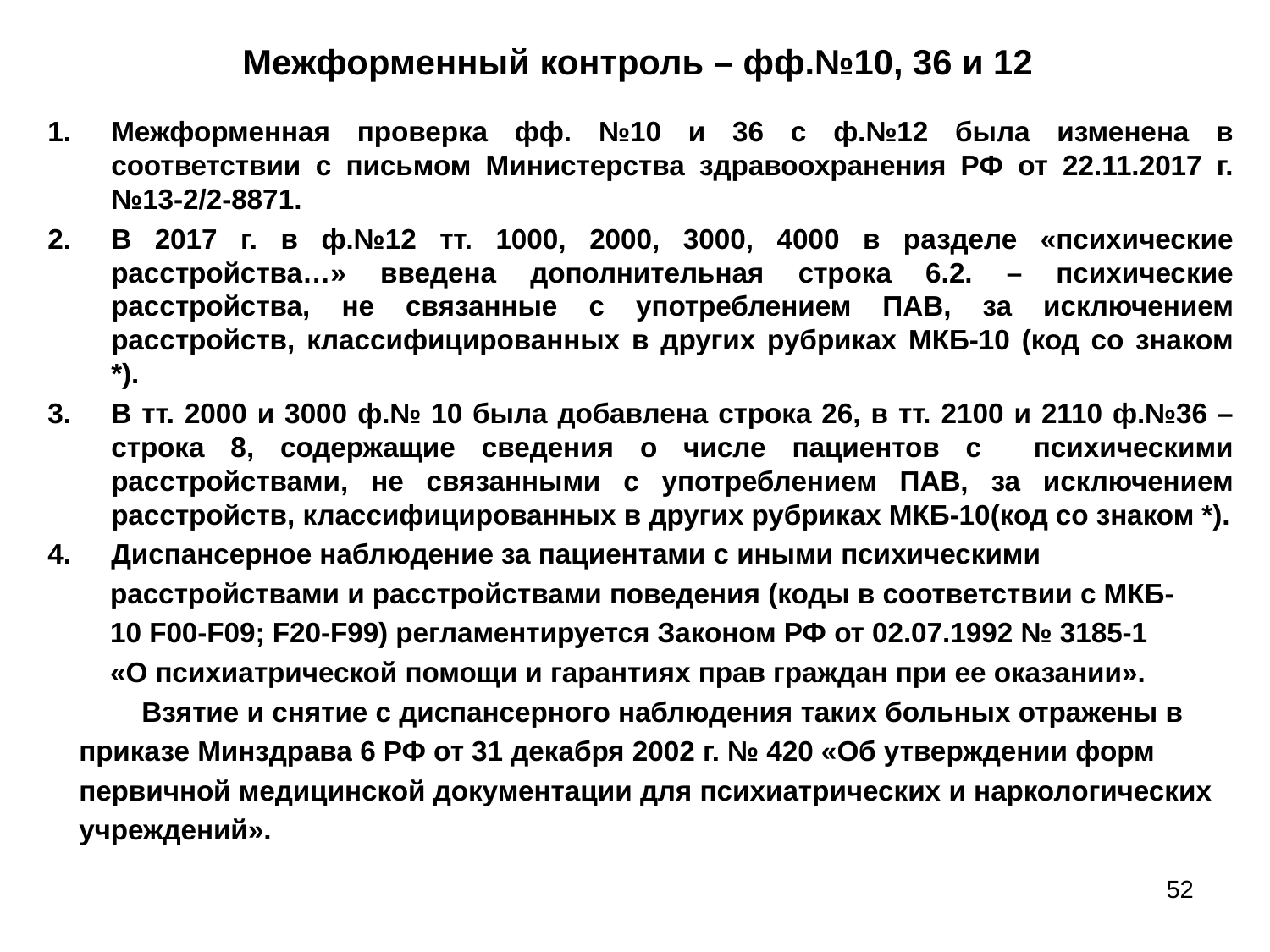

# Межформенный контроль – фф.№10, 36 и 12
Межформенная проверка фф. №10 и 36 с ф.№12 была изменена в соответствии с письмом Министерства здравоохранения РФ от 22.11.2017 г. №13-2/2-8871.
В 2017 г. в ф.№12 тт. 1000, 2000, 3000, 4000 в разделе «психические расстройства…» введена дополнительная строка 6.2. – психические расстройства, не связанные с употреблением ПАВ, за исключением расстройств, классифицированных в других рубриках МКБ-10 (код со знаком *).
В тт. 2000 и 3000 ф.№ 10 была добавлена строка 26, в тт. 2100 и 2110 ф.№36 – строка 8, содержащие сведения о числе пациентов с  психическими расстройствами, не связанными с употреблением ПАВ, за исключением расстройств, классифицированных в других рубриках МКБ-10(код со знаком *).
Диспансерное наблюдение за пациентами с иными психическими
        расстройствами и расстройствами поведения (коды в соответствии с МКБ-
        10 F00-F09; F20-F99) регламентируется Законом РФ от 02.07.1992 № 3185-1
        «О психиатрической помощи и гарантиях прав граждан при ее оказании».
            Взятие и снятие с диспансерного наблюдения таких больных отражены в
    приказе Минздрава 6 РФ от 31 декабря 2002 г. № 420 «Об утверждении форм
    первичной медицинской документации для психиатрических и наркологических
    учреждений».

52